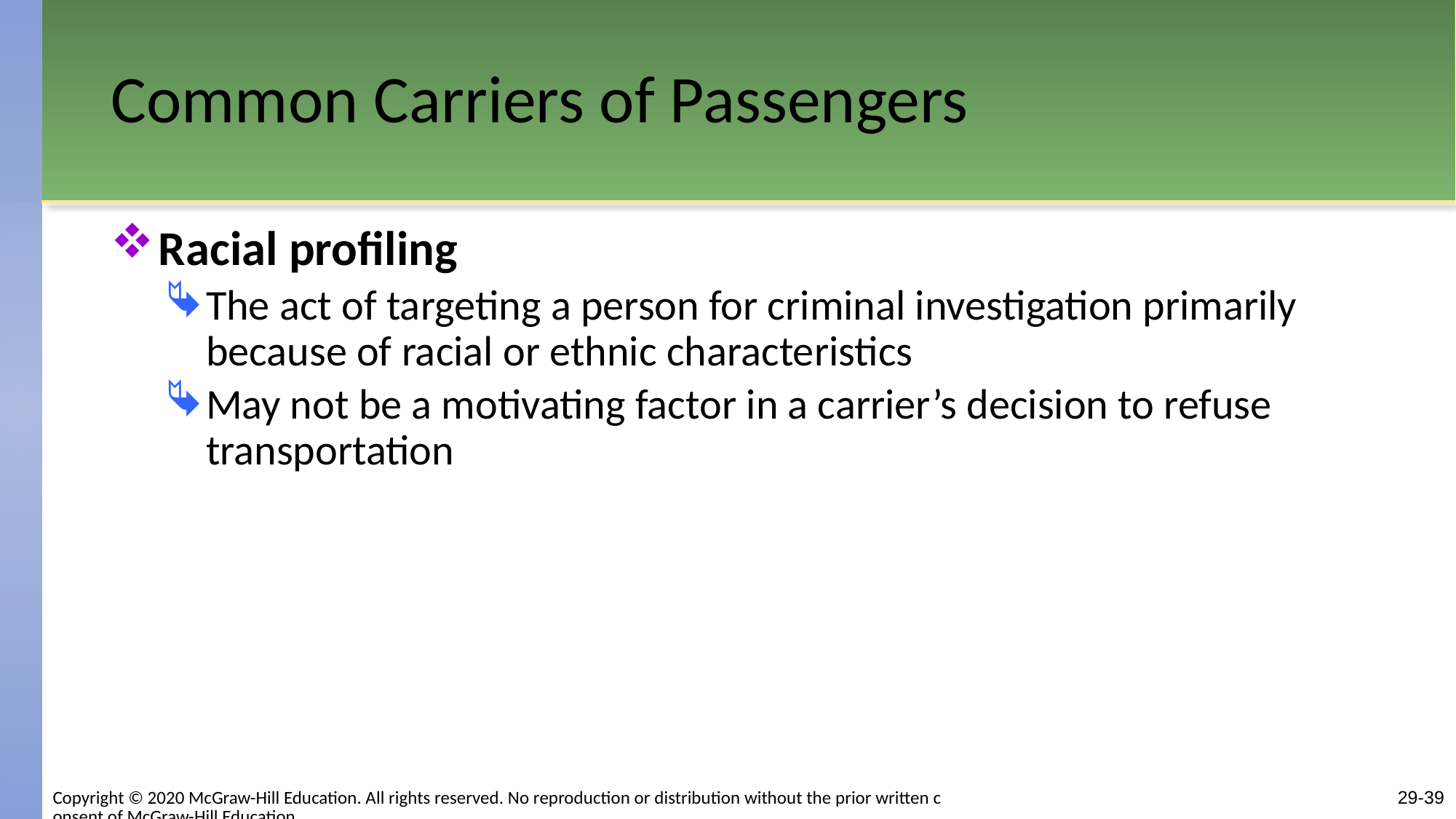

# Common Carriers of Passengers
Racial profiling
The act of targeting a person for criminal investigation primarily because of racial or ethnic characteristics
May not be a motivating factor in a carrier’s decision to refuse transportation

Copyright © 2020 McGraw-Hill Education. All rights reserved. No reproduction or distribution without the prior written consent of McGraw-Hill Education.
29-39